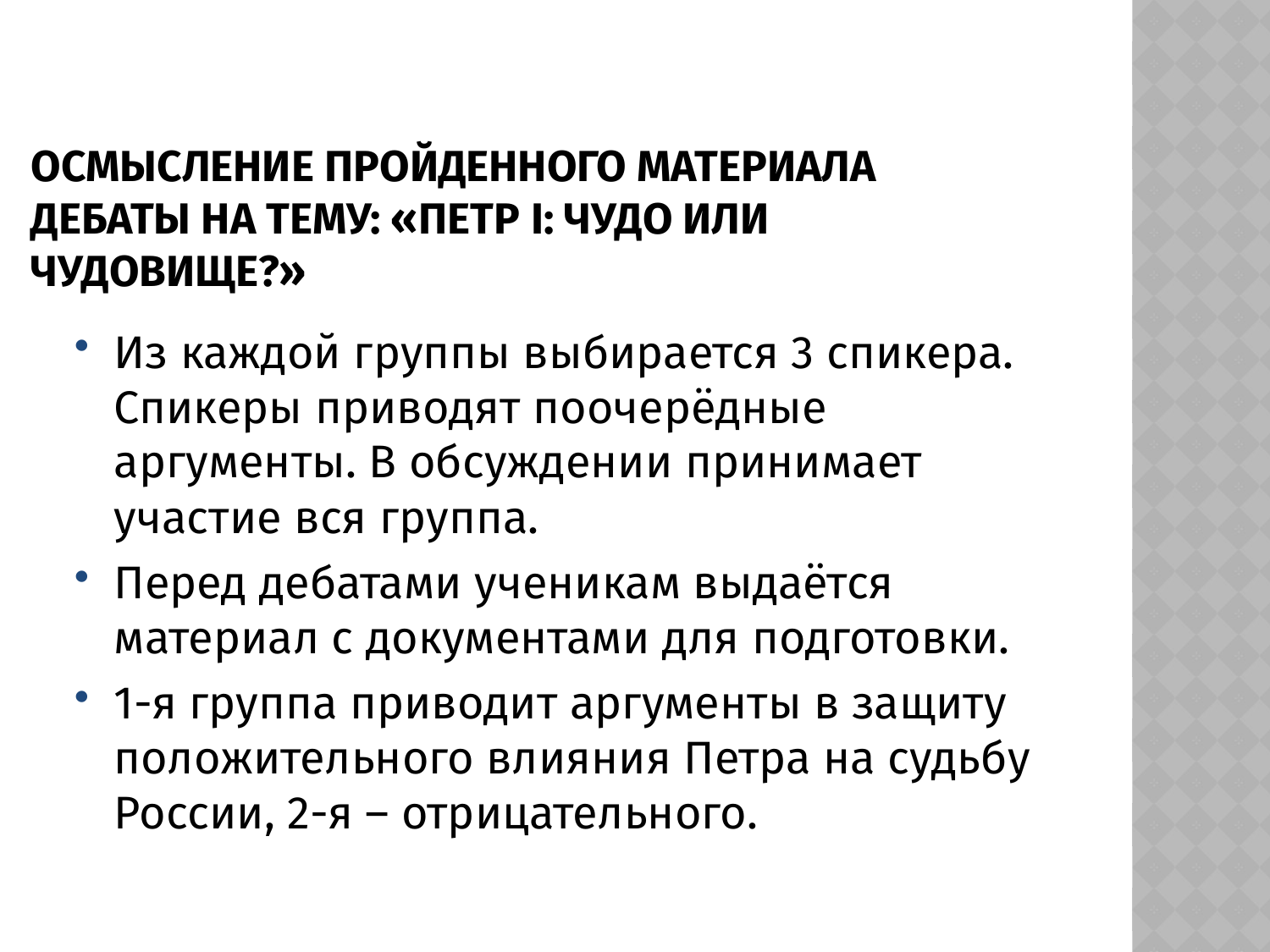

# Осмысление пройденного материала Дебаты на тему: «Петр I: чудо или чудовище?»
Из каждой группы выбирается 3 спикера. Спикеры приводят поочерёдные аргументы. В обсуждении принимает участие вся группа.
Перед дебатами ученикам выдаётся материал с документами для подготовки.
1-я группа приводит аргументы в защиту положительного влияния Петра на судьбу России, 2-я – отрицательного.